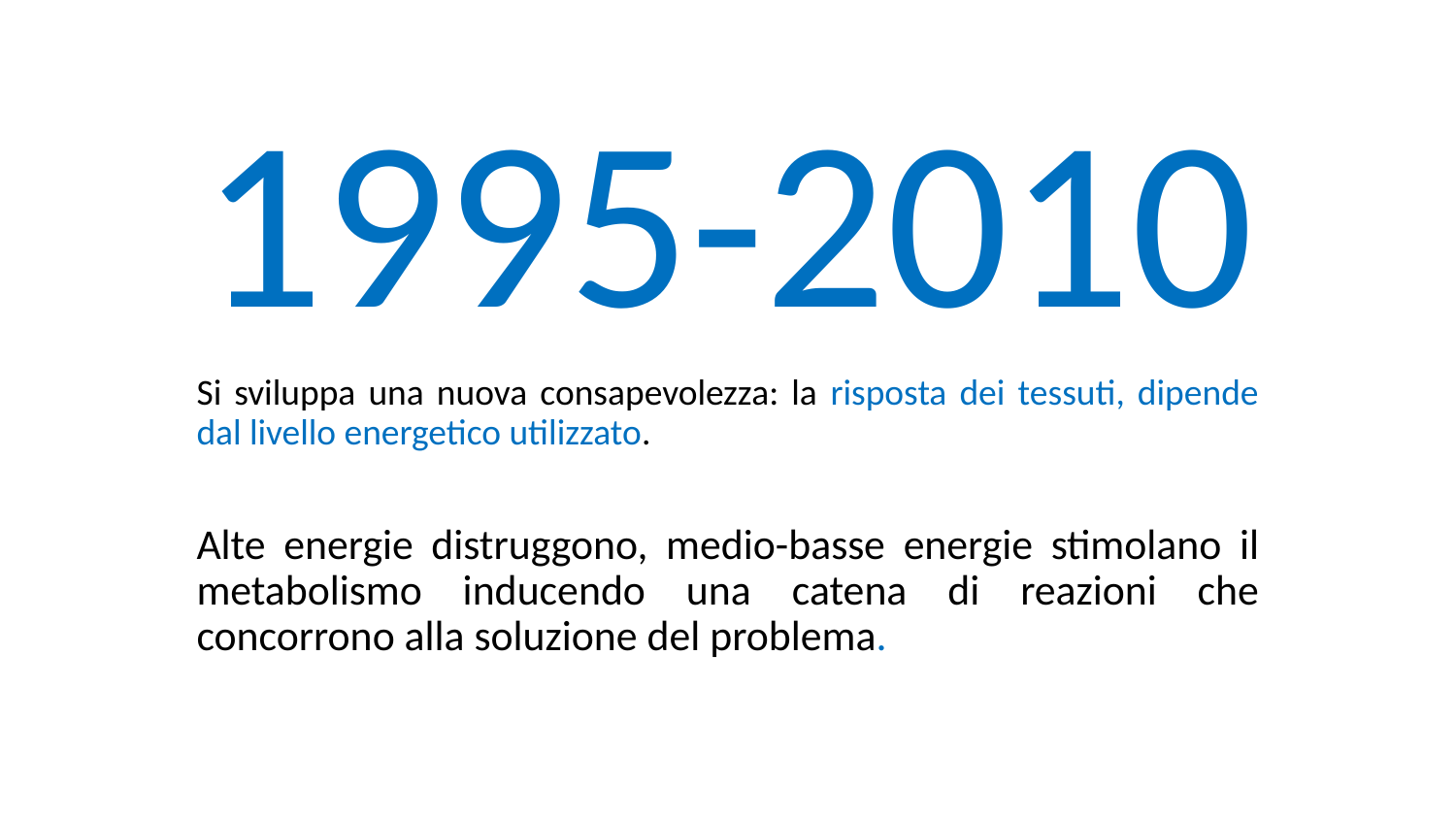

# 1995-2010
Si sviluppa una nuova consapevolezza: la risposta dei tessuti, dipende dal livello energetico utilizzato.

Alte energie distruggono, medio-basse energie stimolano il metabolismo inducendo una catena di reazioni che concorrono alla soluzione del problema.